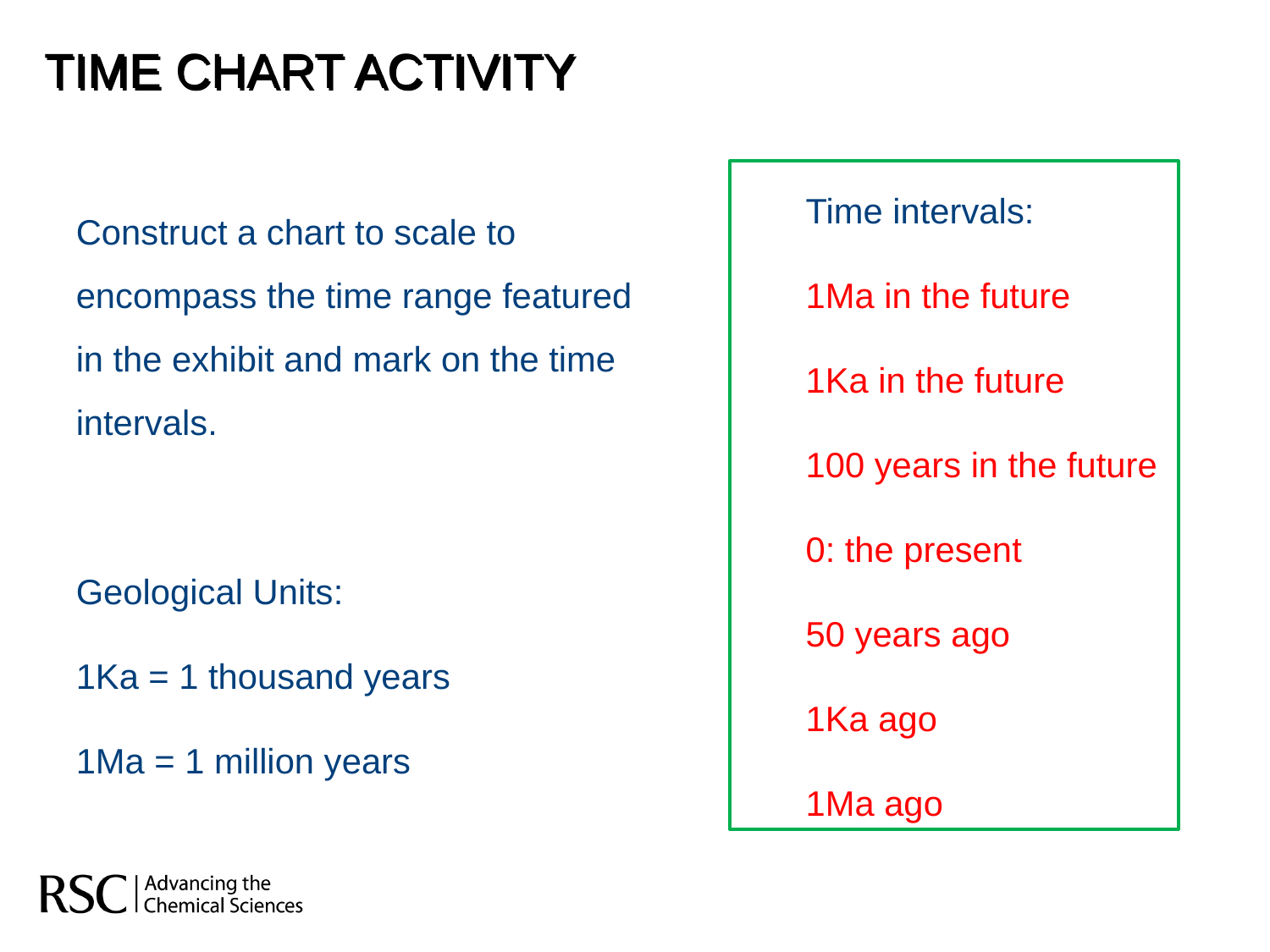

TIME CHART ACTIVITY
Time intervals:
1Ma in the future
1Ka in the future
100 years in the future
0: the present
50 years ago
1Ka ago
1Ma ago
Construct a chart to scale to encompass the time range featured in the exhibit and mark on the time intervals.

Geological Units:
1Ka = 1 thousand years
1Ma = 1 million years